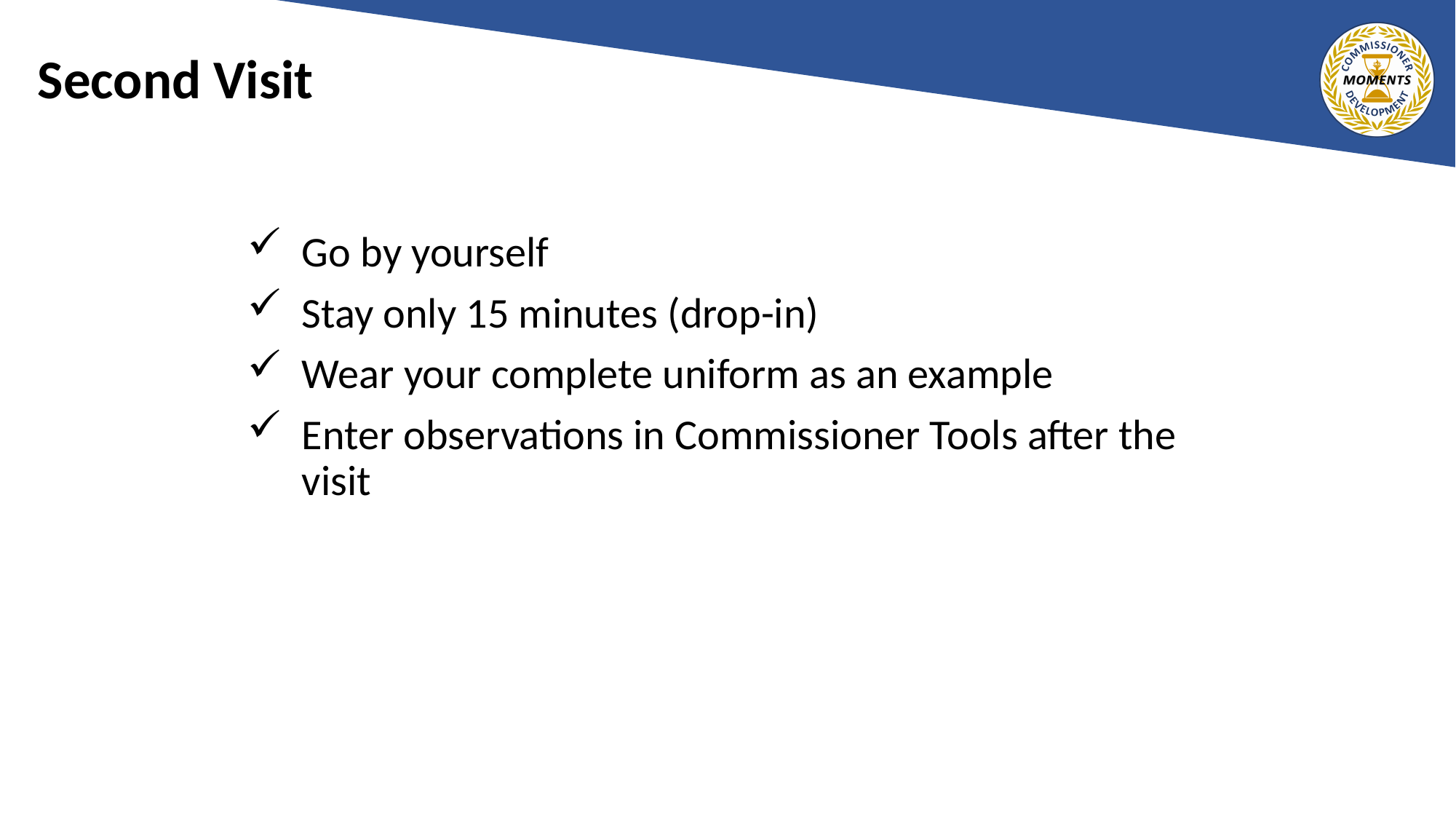

# Second Visit

Go by yourself
Stay only 15 minutes (drop-in)
Wear your complete uniform as an example
Enter observations in Commissioner Tools after the visit